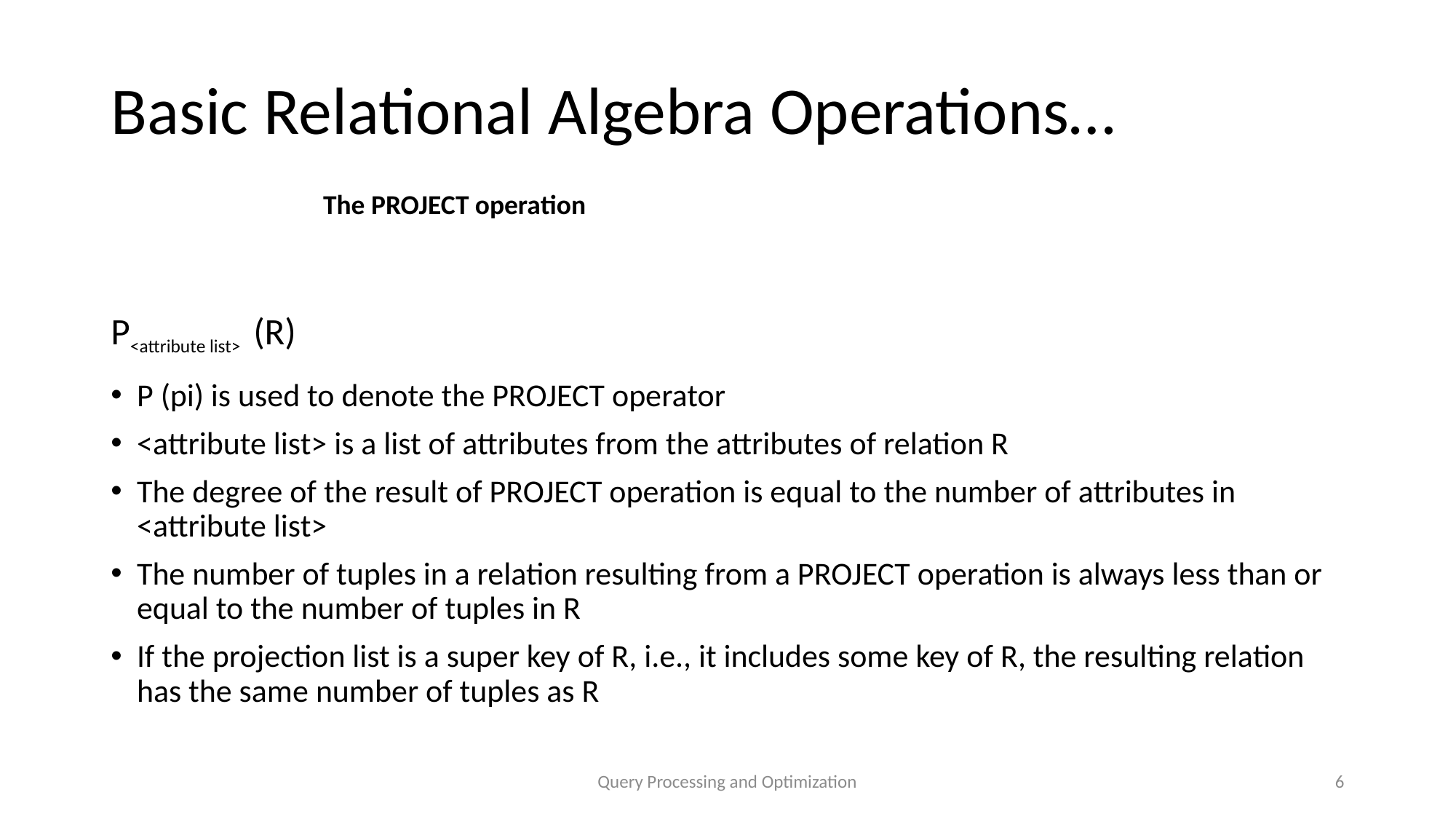

# Basic Relational Algebra Operations…
The PROJECT operation
P<attribute list>   (R)
P (pi) is used to denote the PROJECT operator
<attribute list> is a list of attributes from the attributes of relation R
The degree of the result of PROJECT operation is equal to the number of attributes in <attribute list>
The number of tuples in a relation resulting from a PROJECT operation is always less than or equal to the number of tuples in R
If the projection list is a super key of R, i.e., it includes some key of R, the resulting relation has the same number of tuples as R

Query Processing and Optimization
6